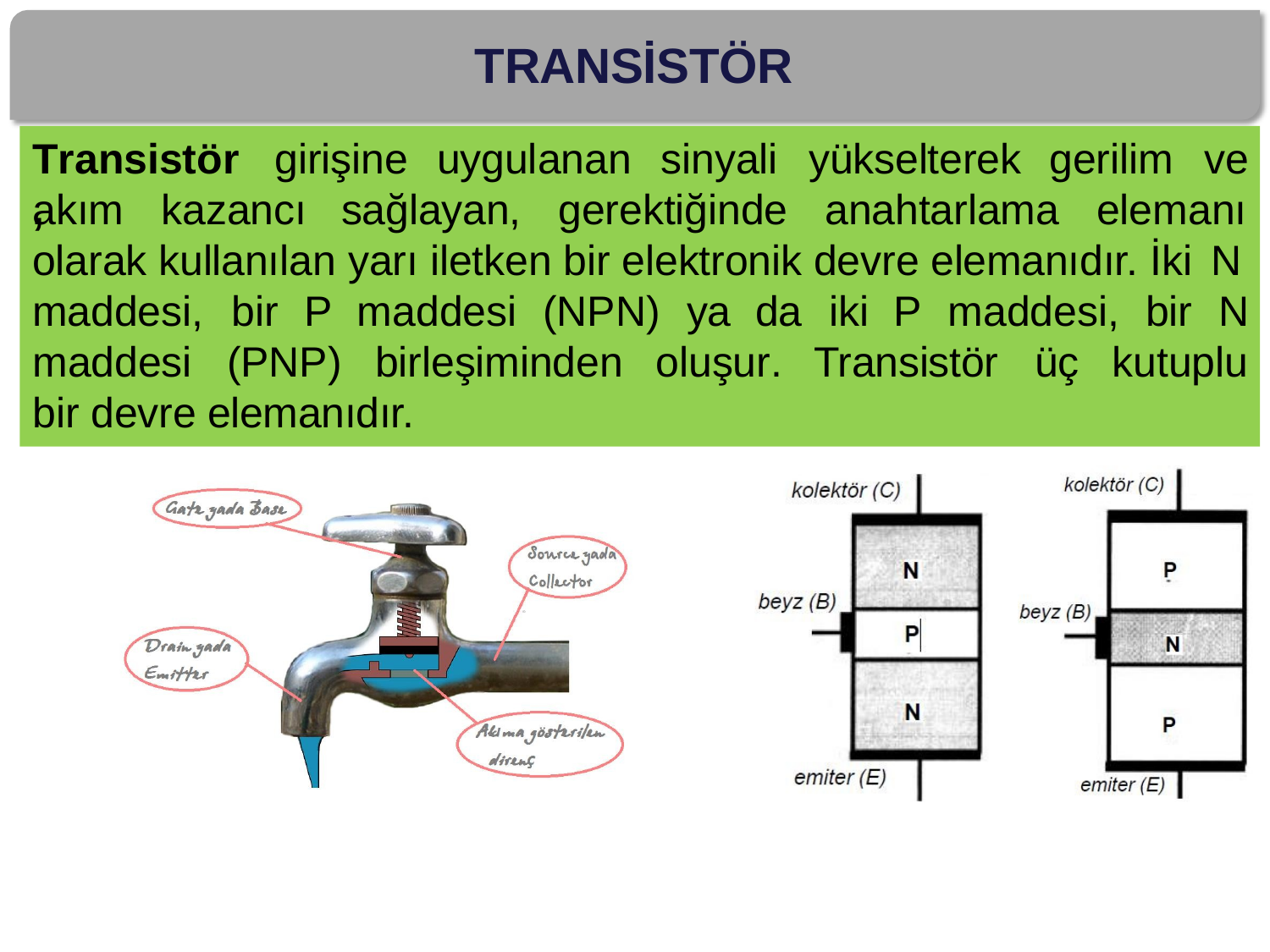

# TRANSİSTÖR

Transistör,
girişine
uygulanan
sinyali	yükselterek
gerilim	ve
akım	kazancı
sağlayan,
gerektiğinde
anahtarlama
elemanı
olarak kullanılan yarı iletken bir elektronik devre elemanıdır. İki N
maddesi,	bir	P	maddesi	(NPN)	ya
da	iki
P	maddesi,	bir	N
maddesi	(PNP)	birleşiminden
bir devre elemanıdır.
oluşur.
Transistör	üç	kutuplu